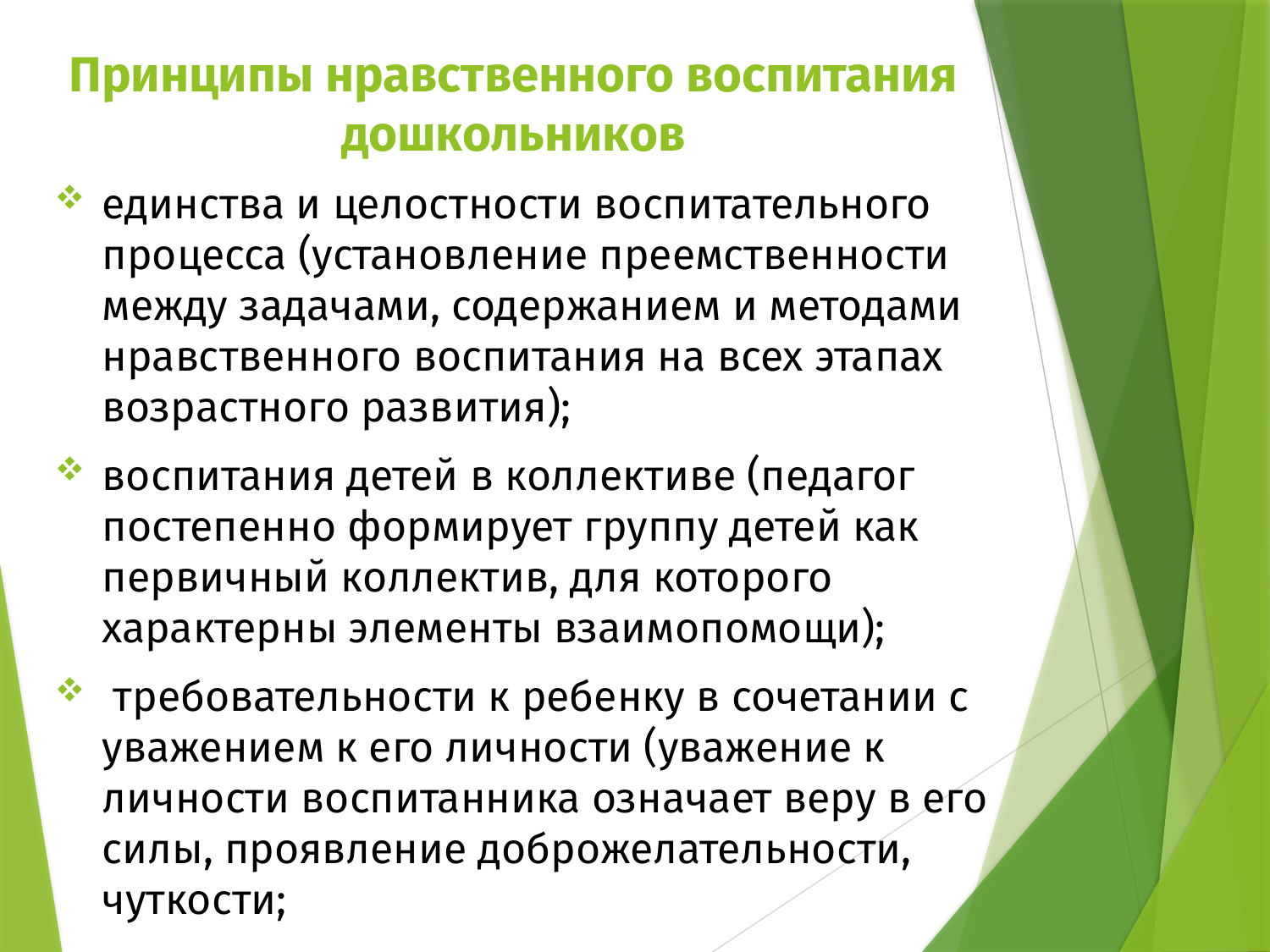

Принципы нравственного воспитания дошкольников
единства и целостности воспитательного процесса (установление преемственности между задачами, содержанием и методами нравственного воспитания на всех этапах возрастного развития);
воспитания детей в коллективе (педагог постепенно формирует группу детей как первичный коллектив, для которого характерны элементы взаимопомощи);
 требовательности к ребенку в сочетании с уважением к его личности (уважение к личности воспитанника означает веру в его силы, проявление доброжелательности, чуткости;